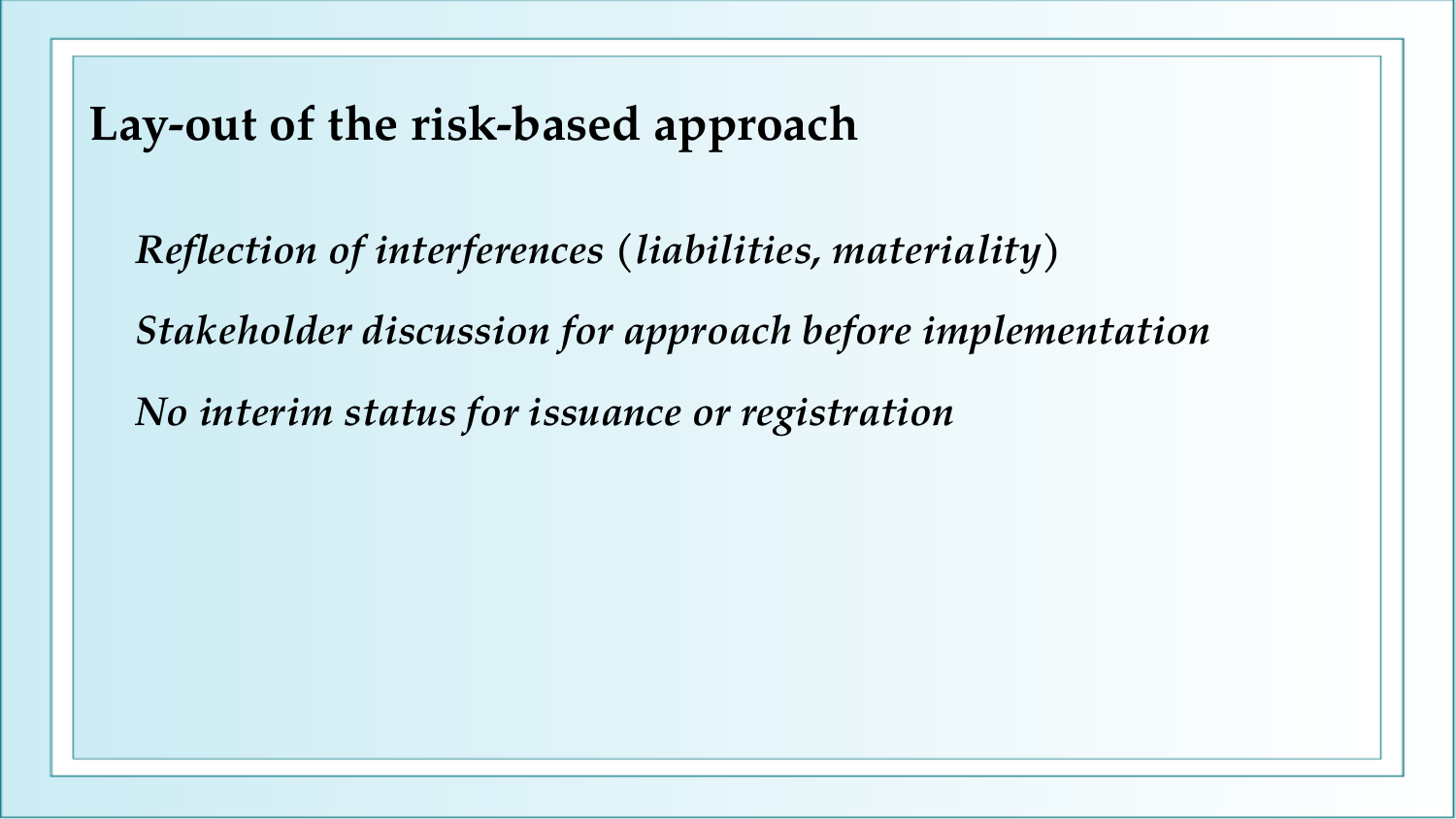

# Lay-out of the risk-based approach
Reflection of interferences (liabilities, materiality)
Stakeholder discussion for approach before implementation
No interim status for issuance or registration